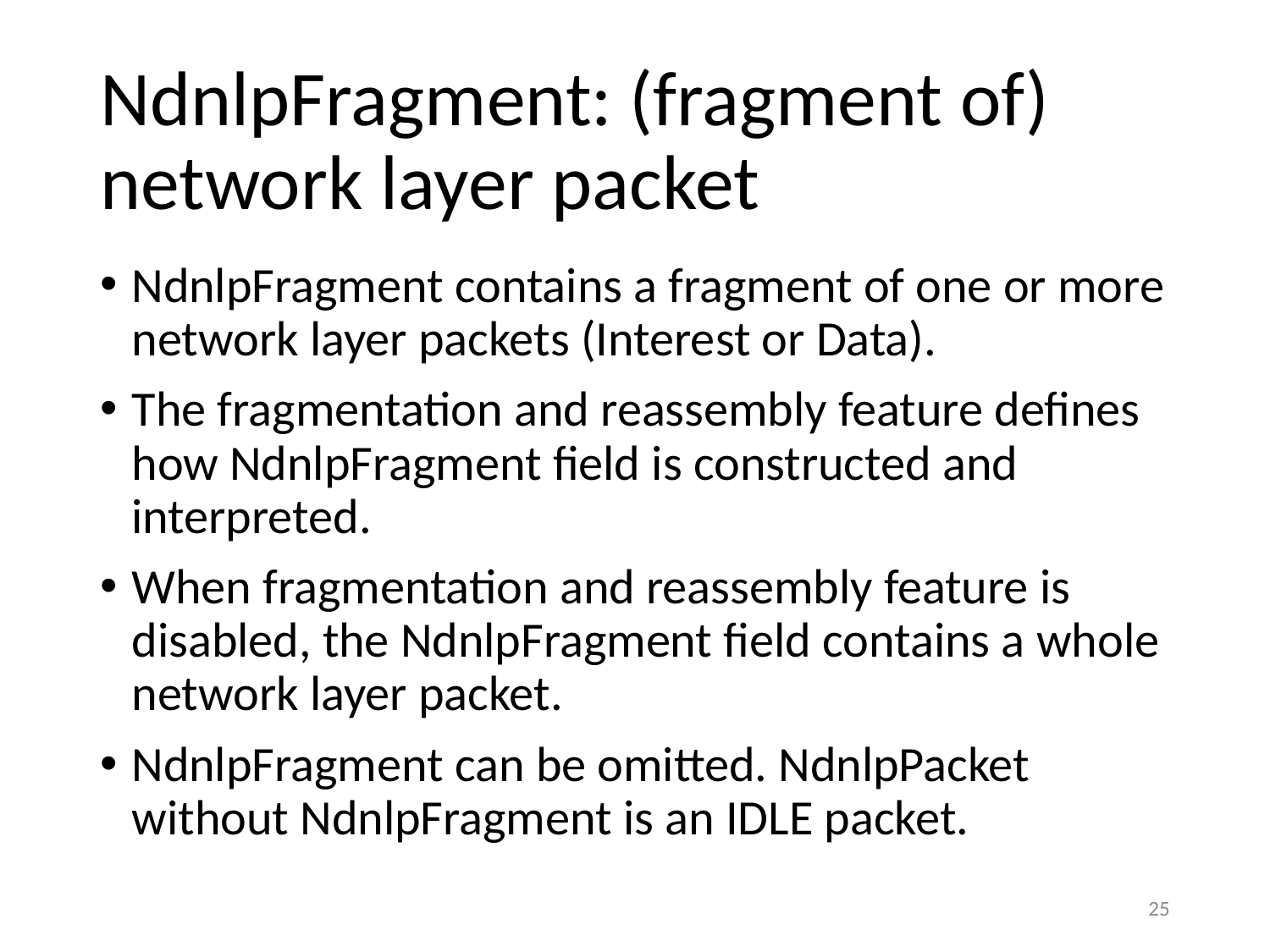

# NdnlpFragment: (fragment of) network layer packet
NdnlpFragment contains a fragment of one or more network layer packets (Interest or Data).
The fragmentation and reassembly feature defines how NdnlpFragment field is constructed and interpreted.
When fragmentation and reassembly feature is disabled, the NdnlpFragment field contains a whole network layer packet.
NdnlpFragment can be omitted. NdnlpPacket without NdnlpFragment is an IDLE packet.
25